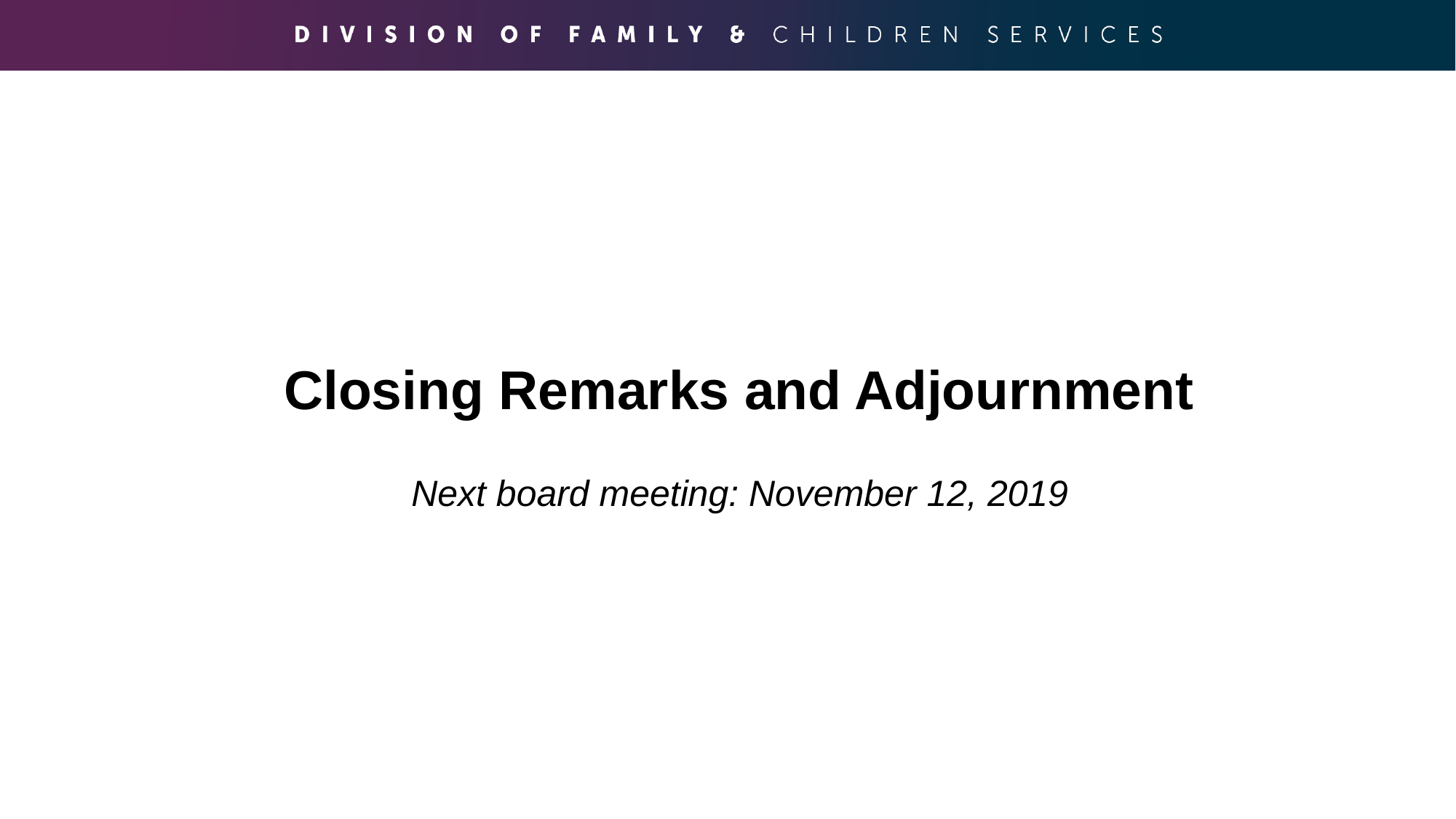

Closing Remarks and Adjournment
Next board meeting: November 12, 2019